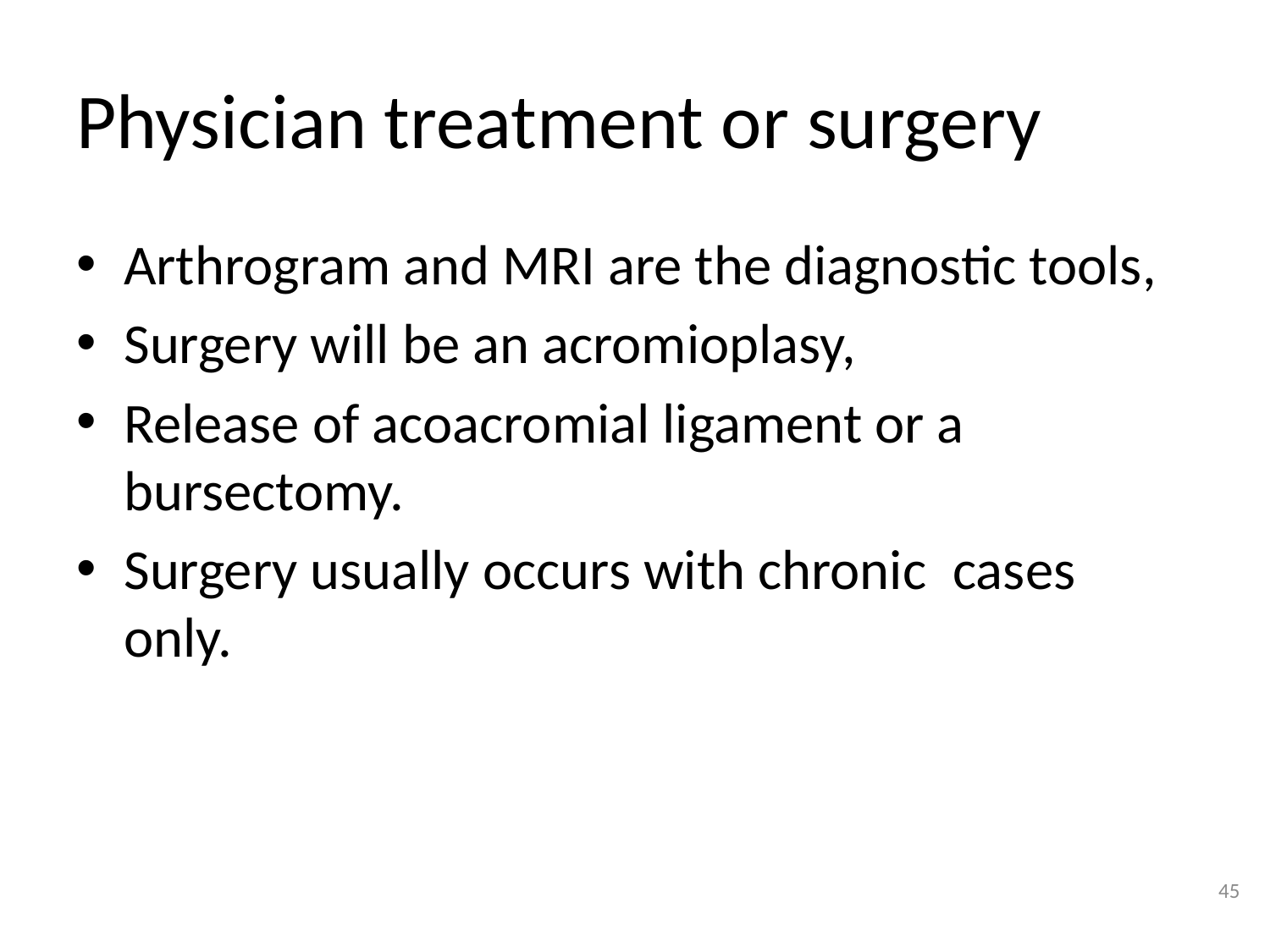

# Physician treatment or surgery
Arthrogram and MRI are the diagnostic tools,
Surgery will be an acromioplasy,
Release of acoacromial ligament or a bursectomy.
Surgery usually occurs with chronic  cases only.
45